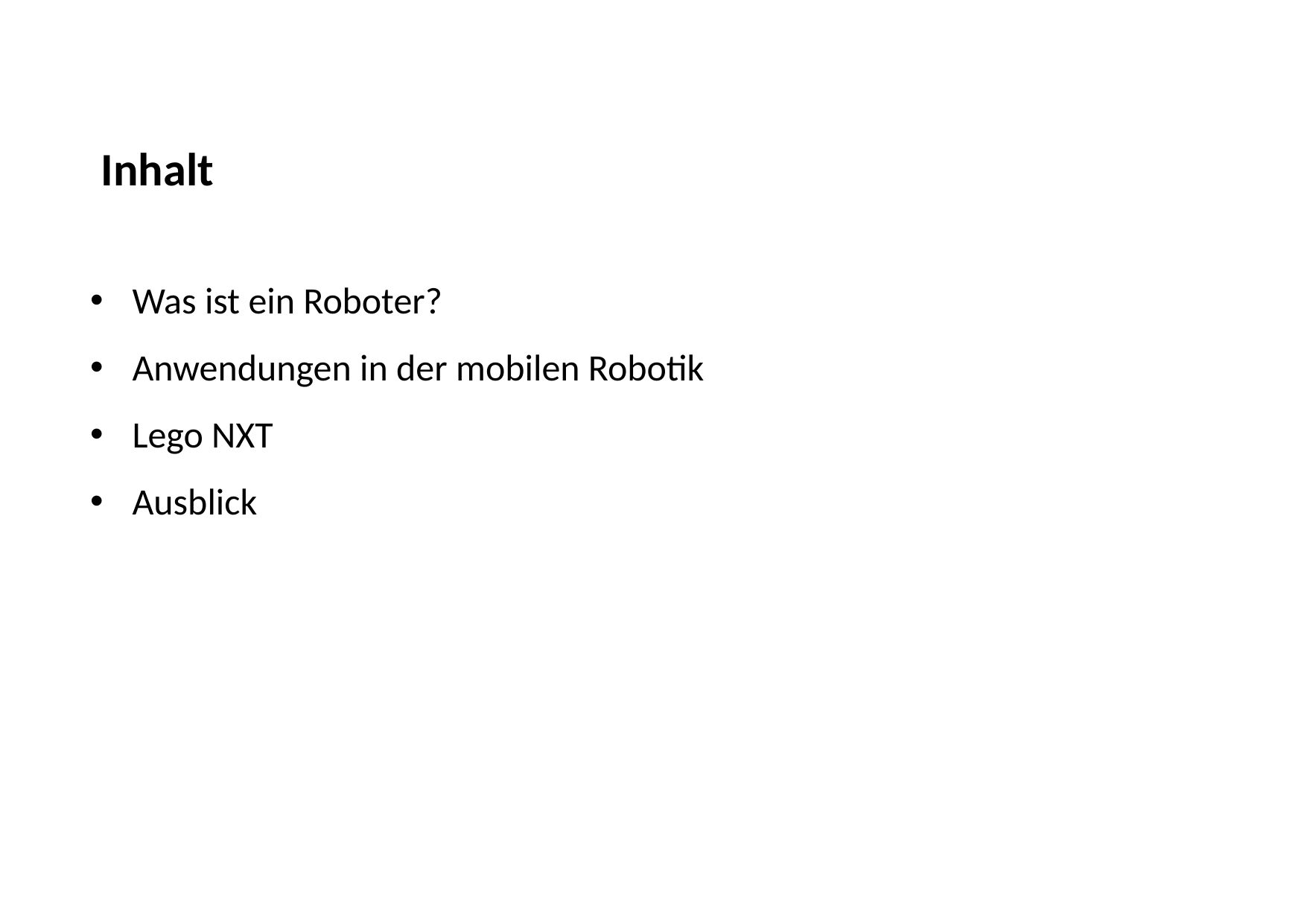

# Inhalt
Was ist ein Roboter?
Anwendungen in der mobilen Robotik
Lego NXT
Ausblick